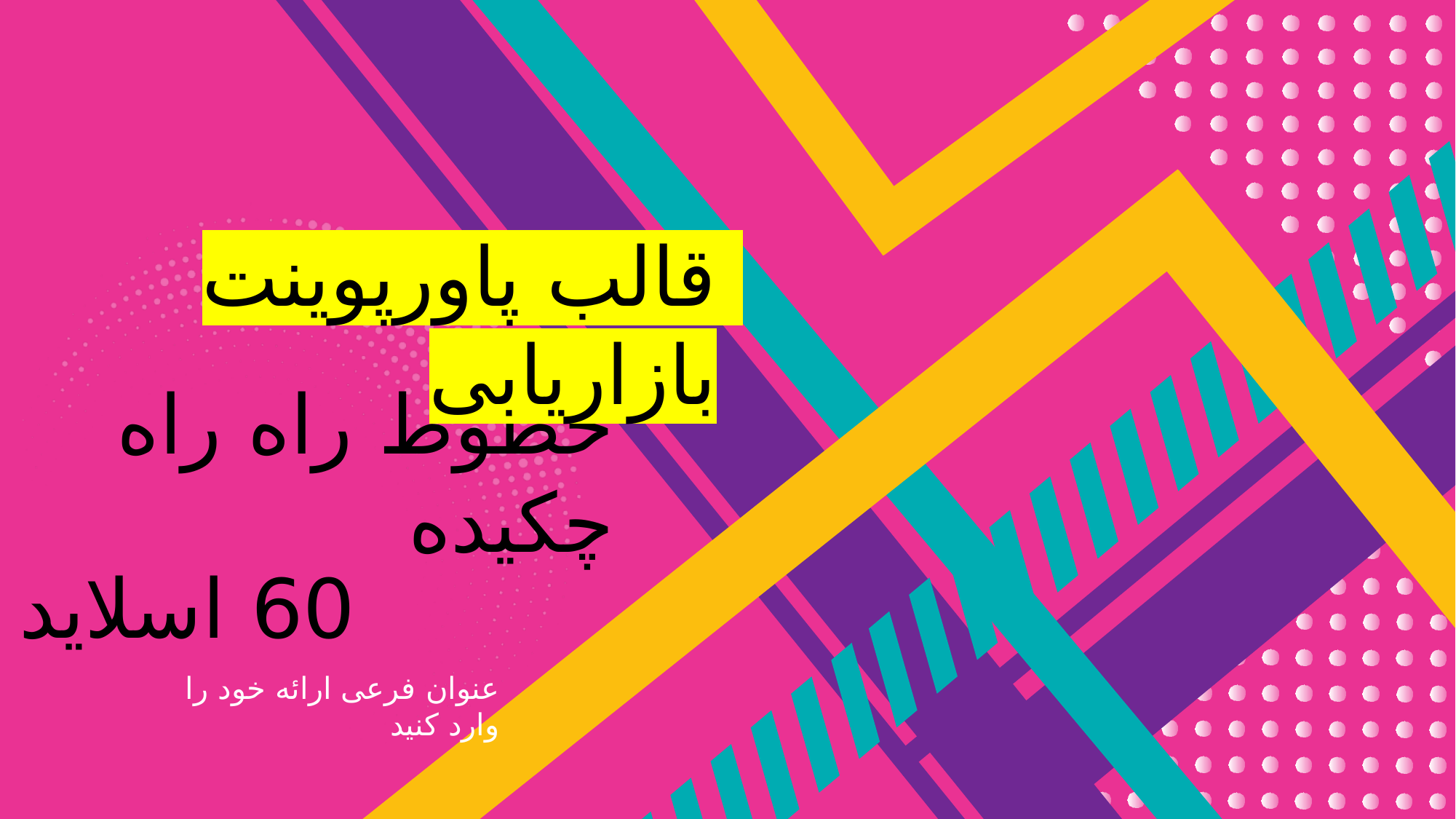

قالب پاورپوینت بازاریابی
خطوط راه راه چکیده
60 اسلاید
عنوان فرعی ارائه خود را وارد کنید